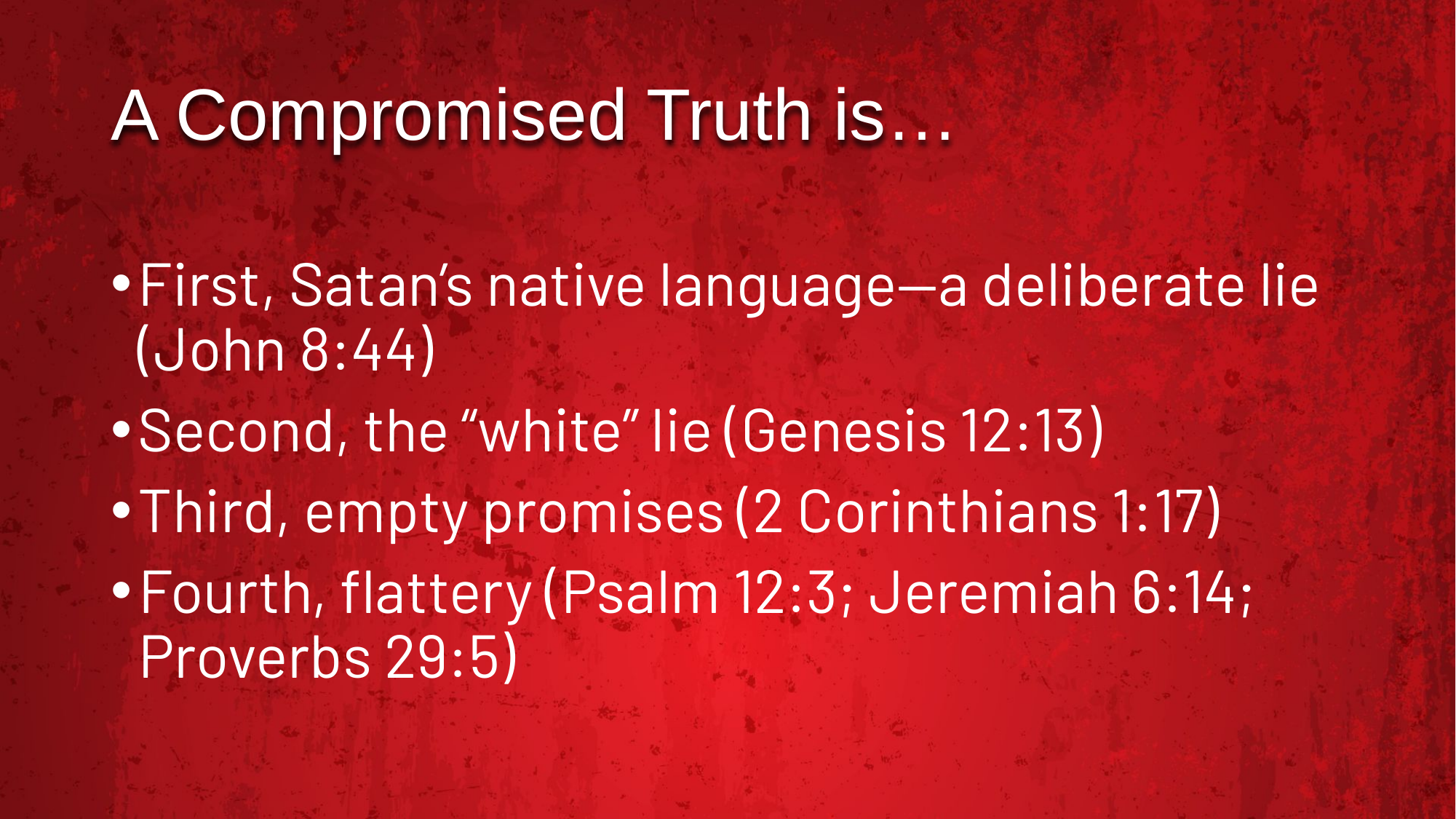

# A Compromised Truth is…
First, Satan’s native language—a deliberate lie (John 8:44)
Second, the “white” lie (Genesis 12:13)
Third, empty promises (2 Corinthians 1:17)
Fourth, flattery (Psalm 12:3; Jeremiah 6:14; Proverbs 29:5)